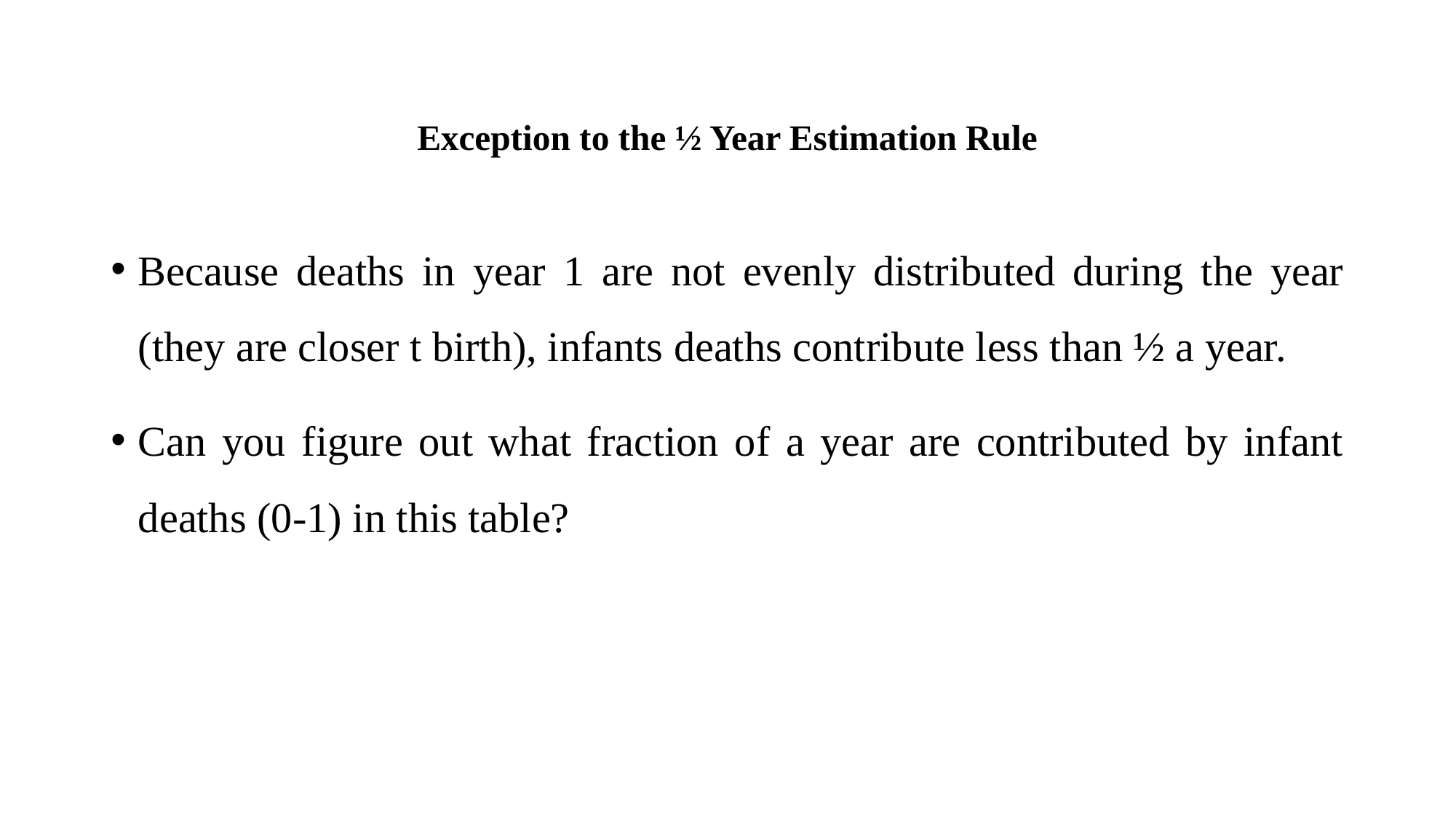

# Exception to the ½ Year Estimation Rule
Because deaths in year 1 are not evenly distributed during the year (they are closer t birth), infants deaths contribute less than ½ a year.
Can you figure out what fraction of a year are contributed by infant deaths (0-1) in this table?